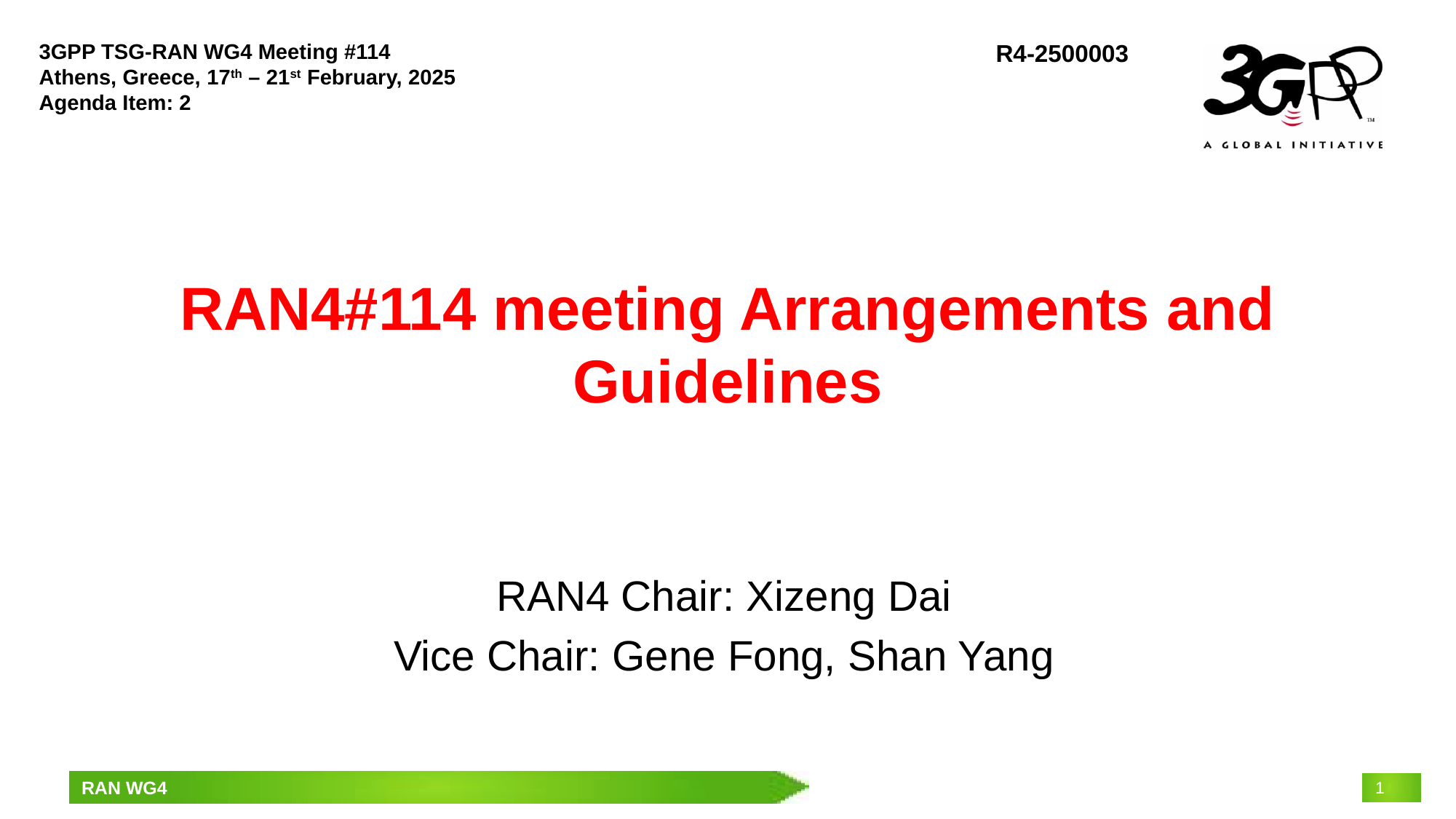

3GPP TSG-RAN WG4 Meeting #114
Athens, Greece, 17th – 21st February, 2025
Agenda Item: 2
R4-2500003
# RAN4#114 meeting Arrangements and Guidelines
RAN4 Chair: Xizeng Dai
Vice Chair: Gene Fong, Shan Yang